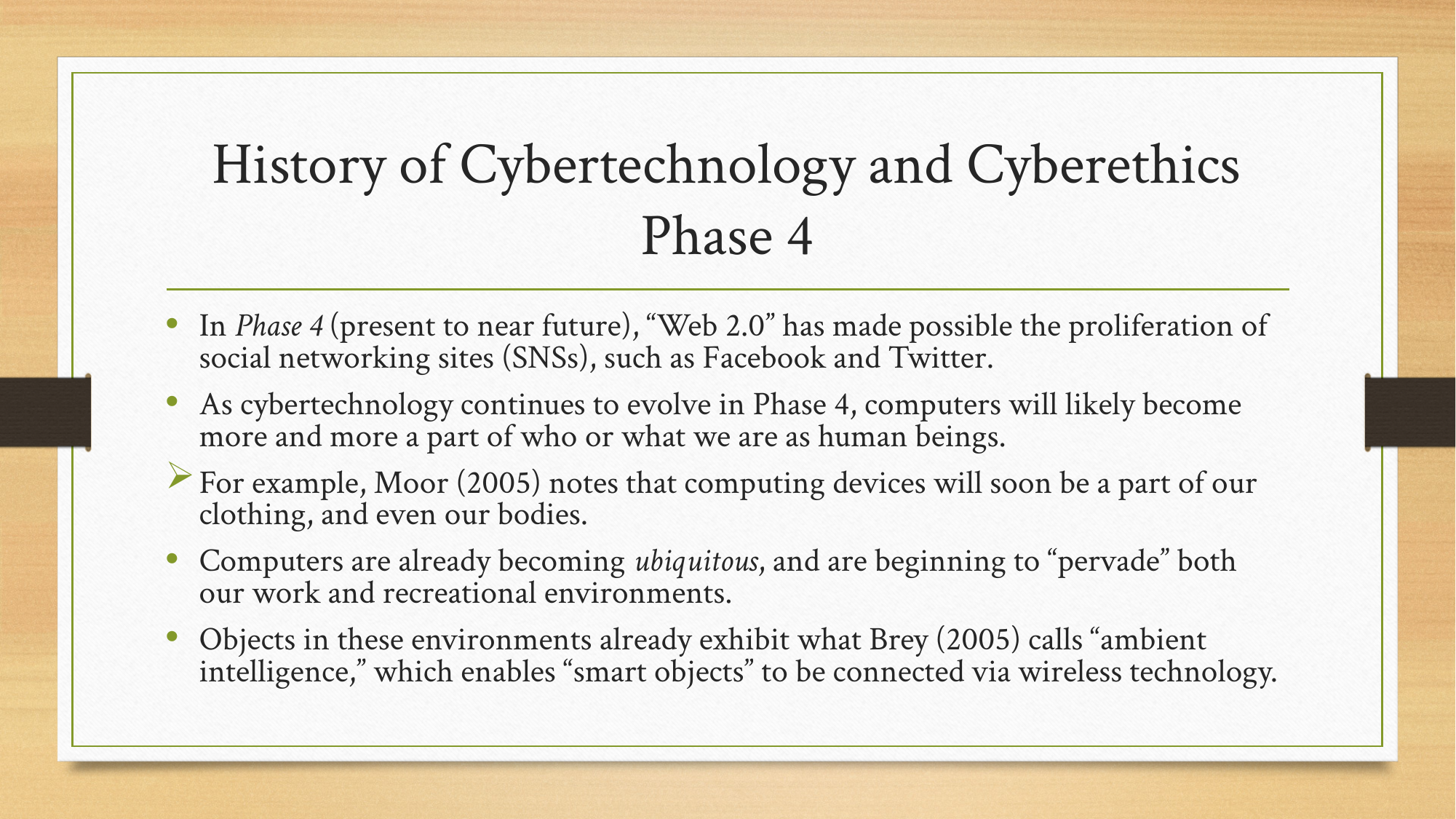

# History of Cybertechnology and Cyberethics Phase 4
In Phase 4 (present to near future), “Web 2.0” has made possible the proliferation of social networking sites (SNSs), such as Facebook and Twitter.
As cybertechnology continues to evolve in Phase 4, computers will likely become more and more a part of who or what we are as human beings.
For example, Moor (2005) notes that computing devices will soon be a part of our clothing, and even our bodies.
Computers are already becoming ubiquitous, and are beginning to “pervade” both our work and recreational environments.
Objects in these environments already exhibit what Brey (2005) calls “ambient intelligence,” which enables “smart objects” to be connected via wireless technology.